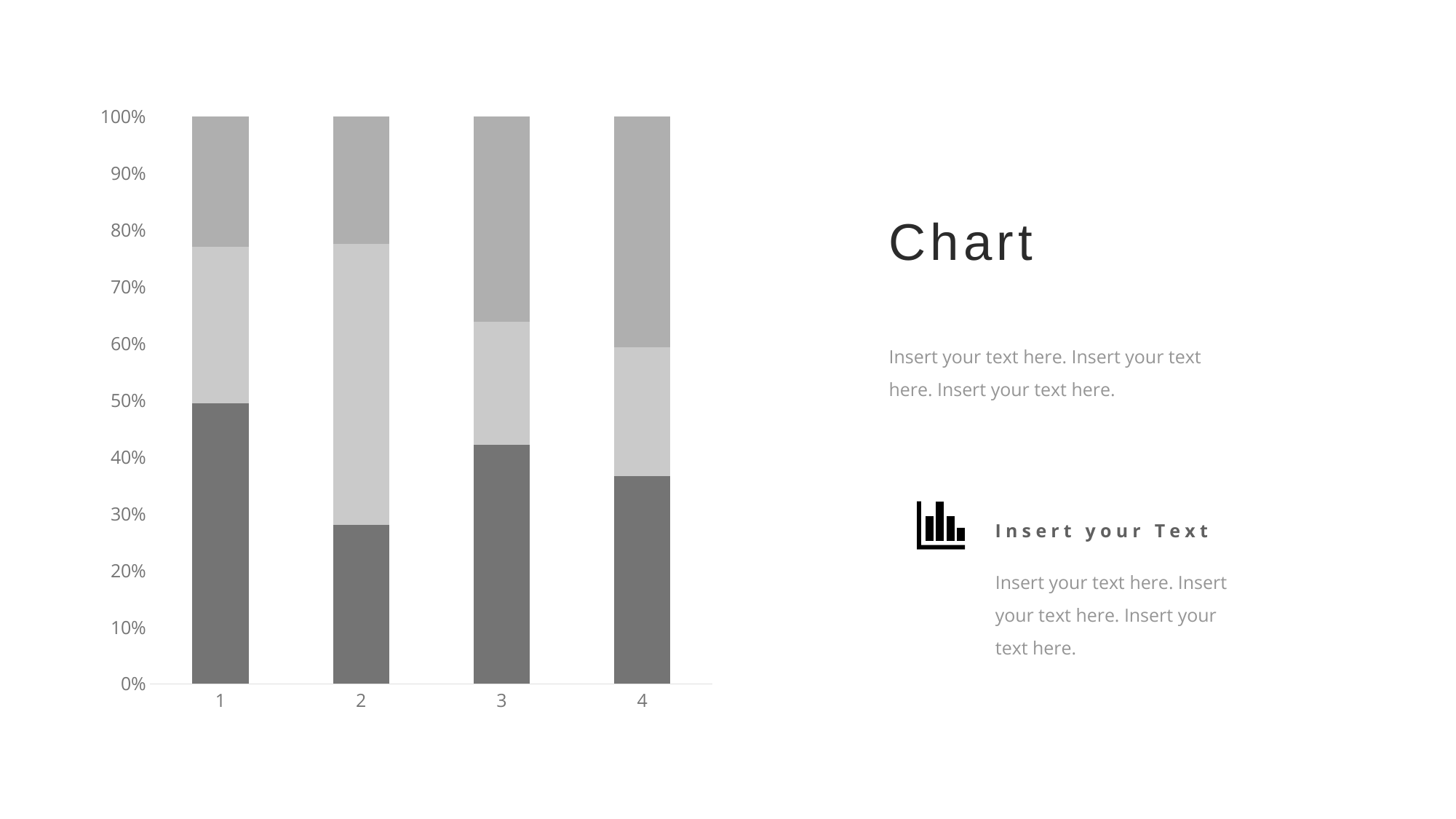

### Chart

| Category |  |  |  |
|---|---|---|---|
Chart
Insert your text here. Insert your text here. Insert your text here.

Insert your Text
Insert your text here. Insert your text here. Insert your text here.